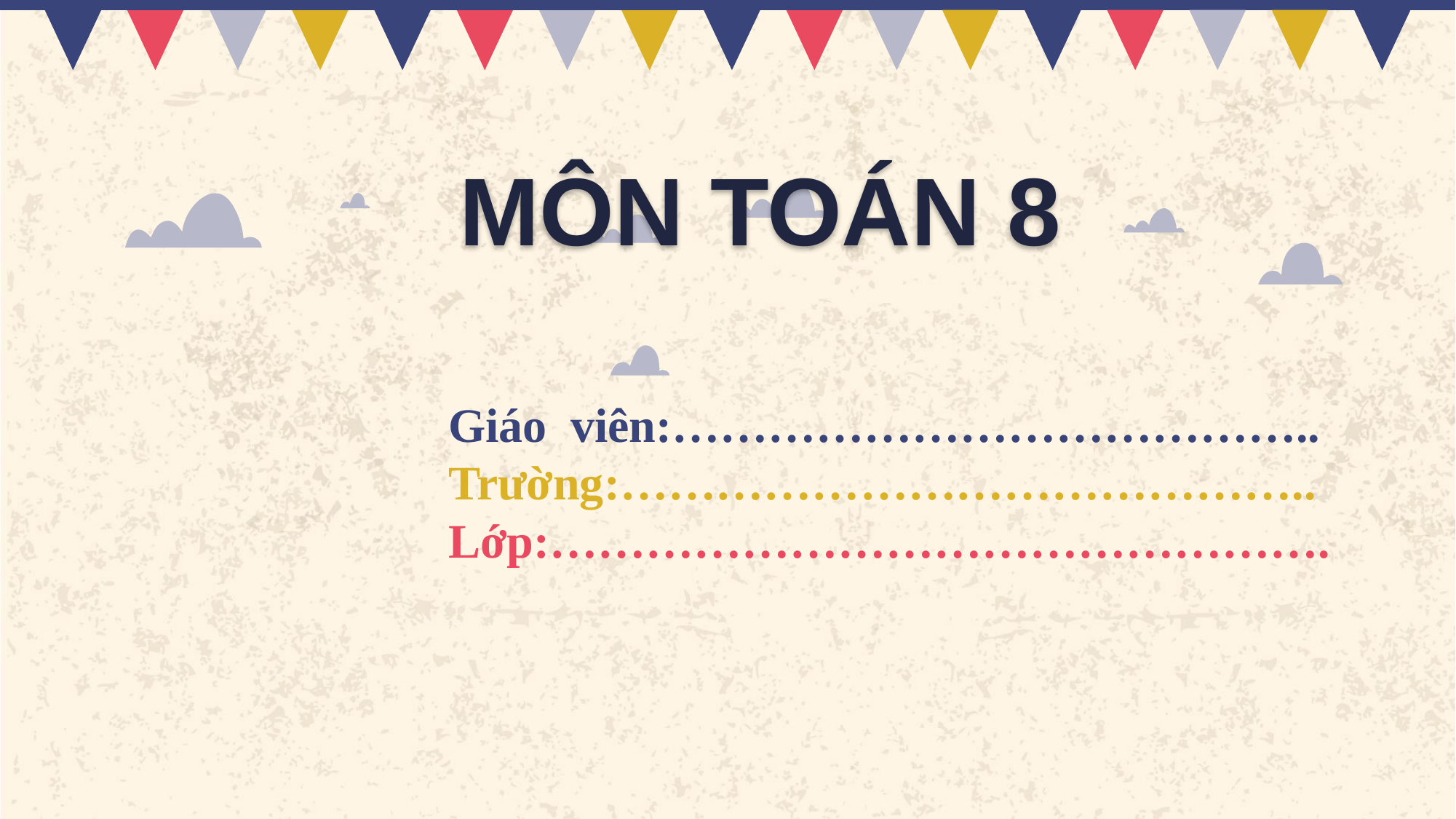

MÔN TOÁN 8

# Giáo  viên:………………………………….. Trường:…………………………………….. Lớp:………………………………………….